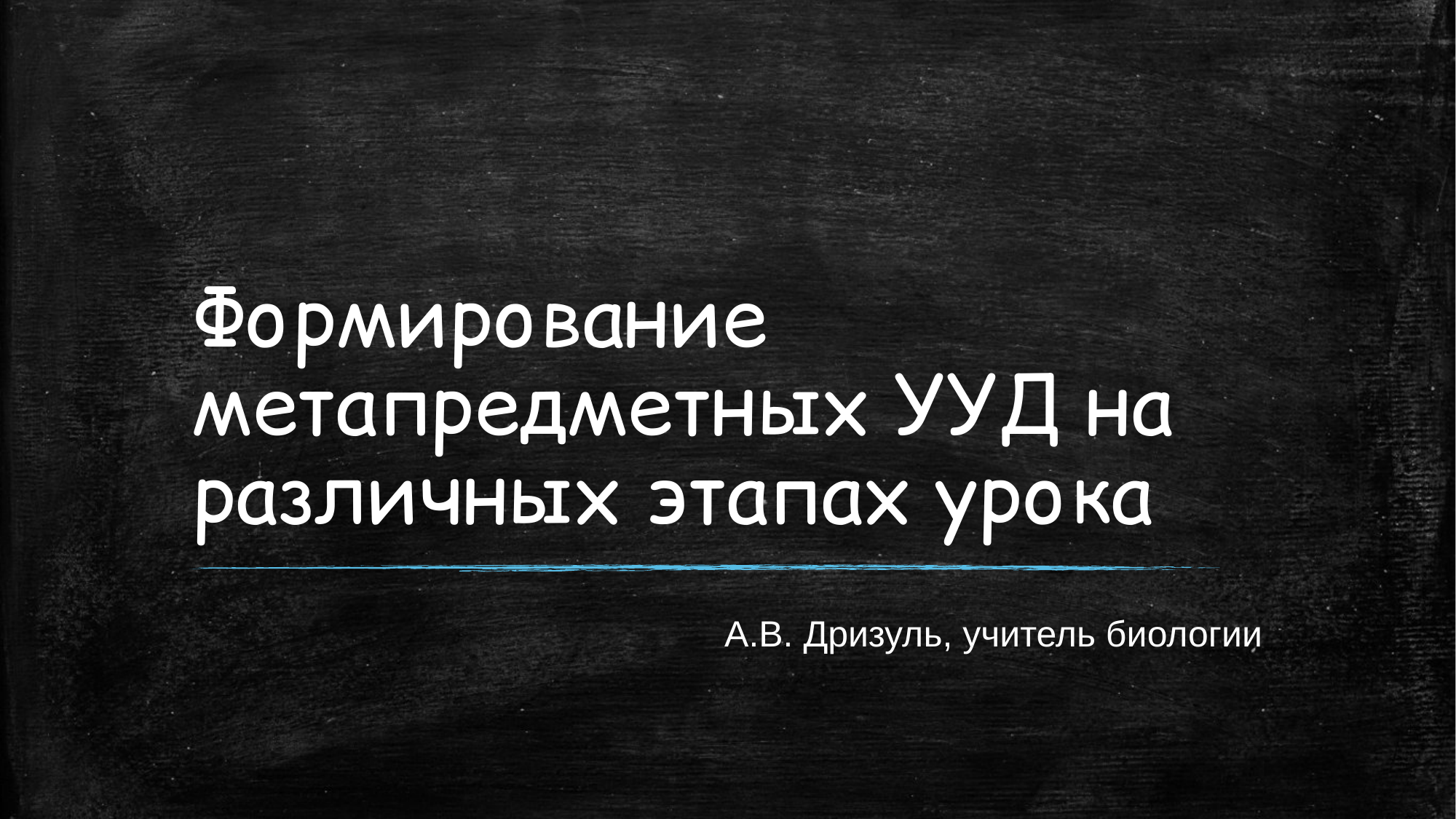

# Формирование метапредметных УУД на различных этапах урока
А.В. Дризуль, учитель биологии